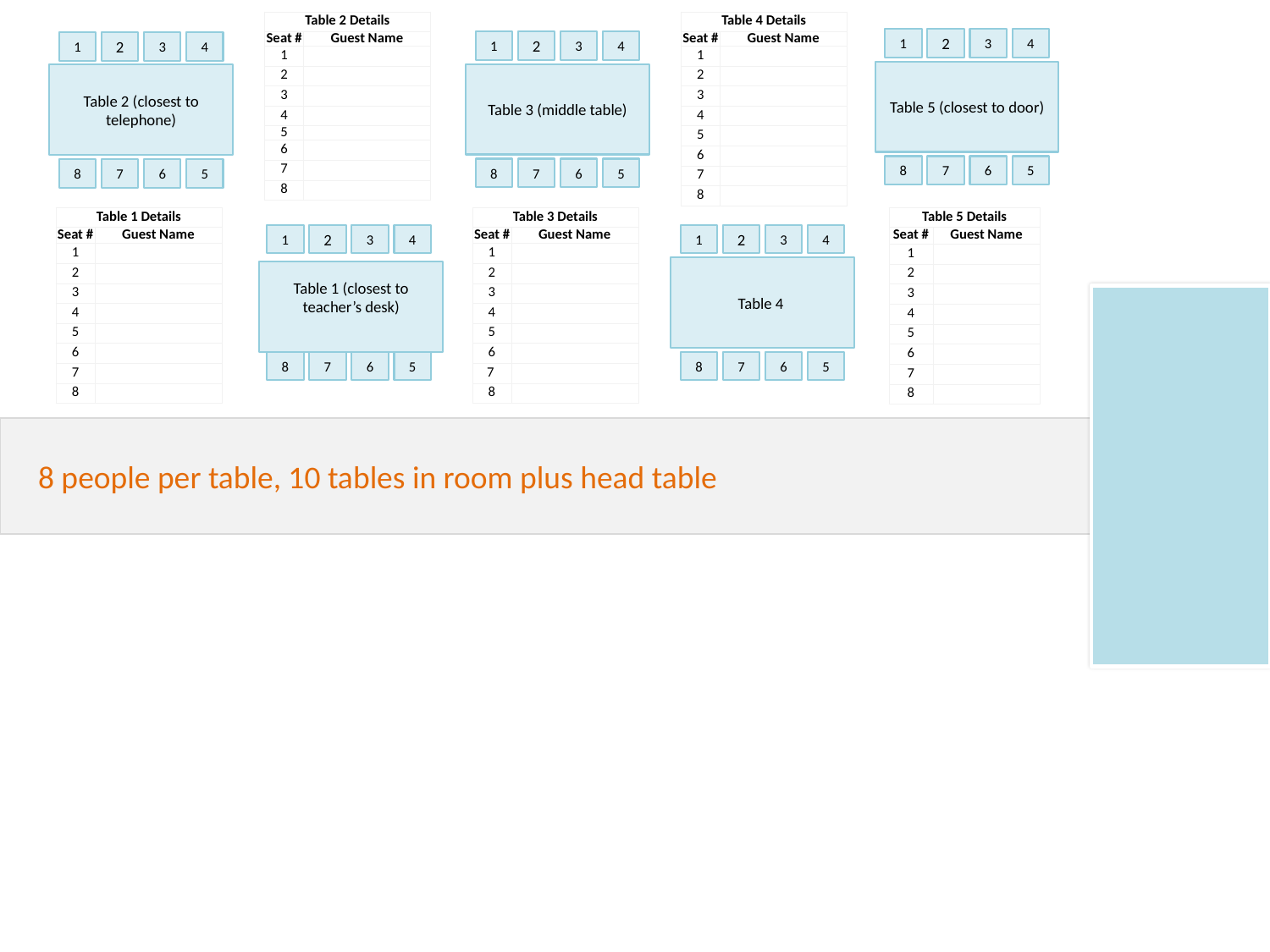

| Table 2 Details |  |
| --- | --- |
| Seat # | Guest Name |
| 1 |  |
| 2 |  |
| 3 |  |
| 4 |  |
| 5 |  |
| 6 |  |
| 7 |  |
| 8 |  |
| Table 4 Details |  |
| --- | --- |
| Seat # | Guest Name |
| 1 |  |
| 2 |  |
| 3 |  |
| 4 |  |
| 5 |  |
| 6 |  |
| 7 |  |
| 8 |  |
1
2
3
4
Table 5 (closest to door)
8
7
6
5
1
2
3
4
Table 3 (middle table)
8
7
6
5
1
2
3
4
Table 2 (closest to telephone)
8
7
6
5
| Table 1 Details |  |
| --- | --- |
| Seat # | Guest Name |
| 1 |  |
| 2 |  |
| 3 |  |
| 4 |  |
| 5 |  |
| 6 |  |
| 7 |  |
| 8 |  |
| Table 3 Details |  |
| --- | --- |
| Seat # | Guest Name |
| 1 |  |
| 2 |  |
| 3 |  |
| 4 |  |
| 5 |  |
| 6 |  |
| 7 |  |
| 8 |  |
| Table 5 Details |  |
| --- | --- |
| Seat # | Guest Name |
| 1 |  |
| 2 |  |
| 3 |  |
| 4 |  |
| 5 |  |
| 6 |  |
| 7 |  |
| 8 |  |
1
2
3
4
Table 1 (closest to teacher’s desk)

8
7
6
5
1
2
3
4
Table 4
8
7
6
5

# 8 people per table, 10 tables in room plus head table